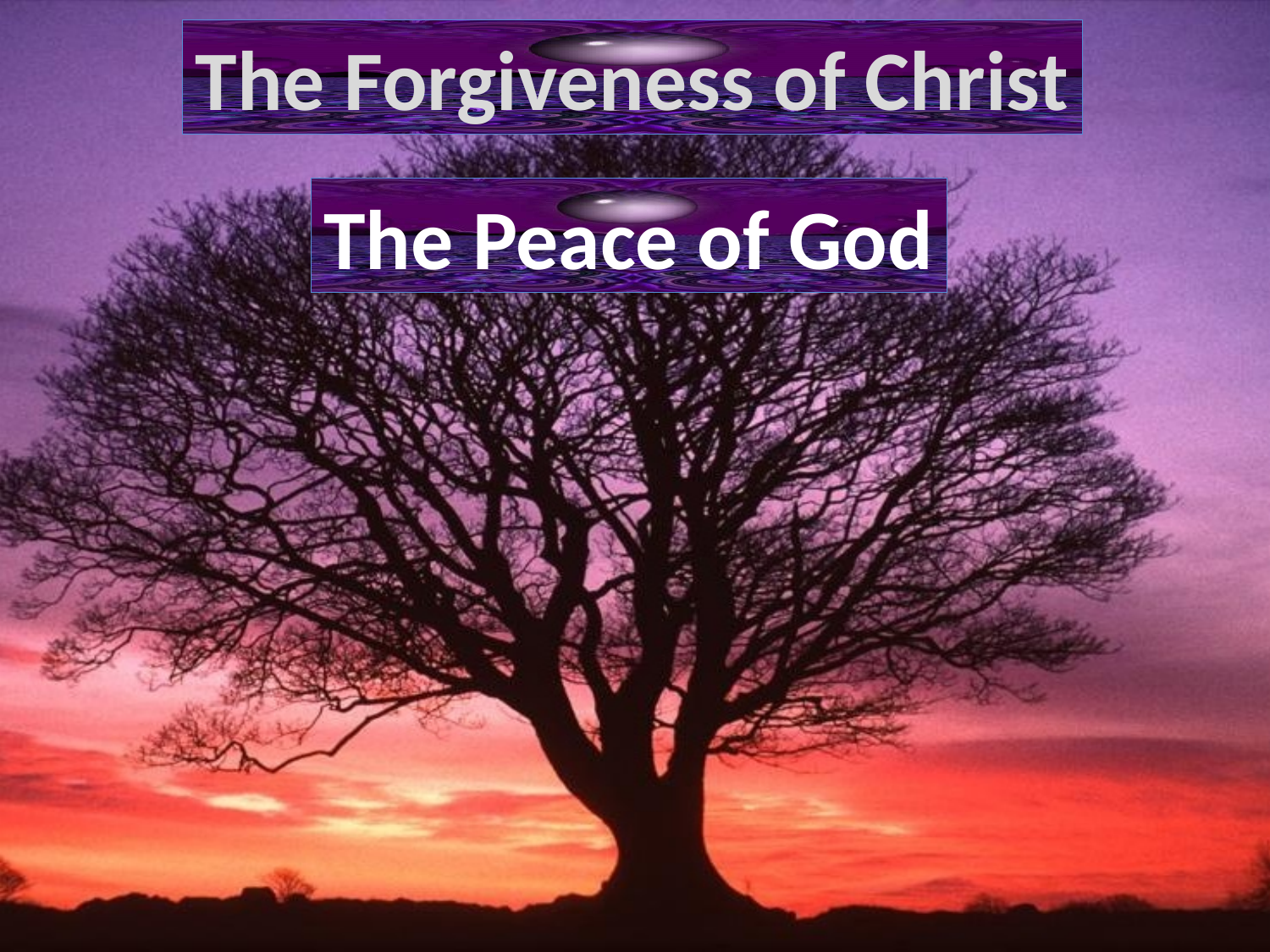

The Forgiveness of Christ
The Peace of God